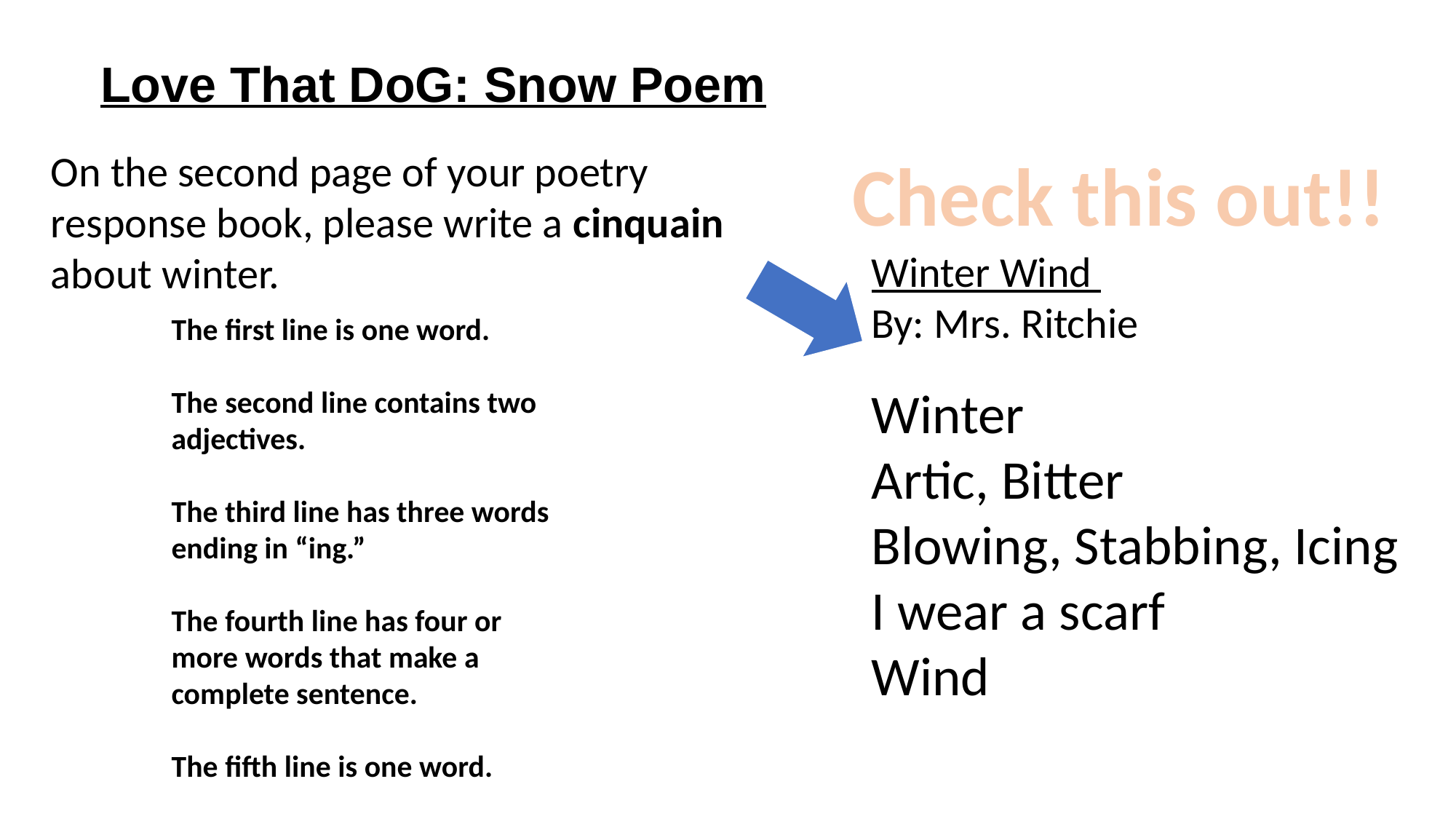

# Love That DoG: Snow Poem
On the second page of your poetry response book, please write a cinquain about winter.
Check this out!!
Winter Wind
By: Mrs. Ritchie

Winter
Artic, Bitter
Blowing, Stabbing, Icing
I wear a scarf
Wind

The first line is one word.
The second line contains two adjectives.
The third line has three words ending in “ing.”
The fourth line has four or more words that make a complete sentence.
The fifth line is one word.